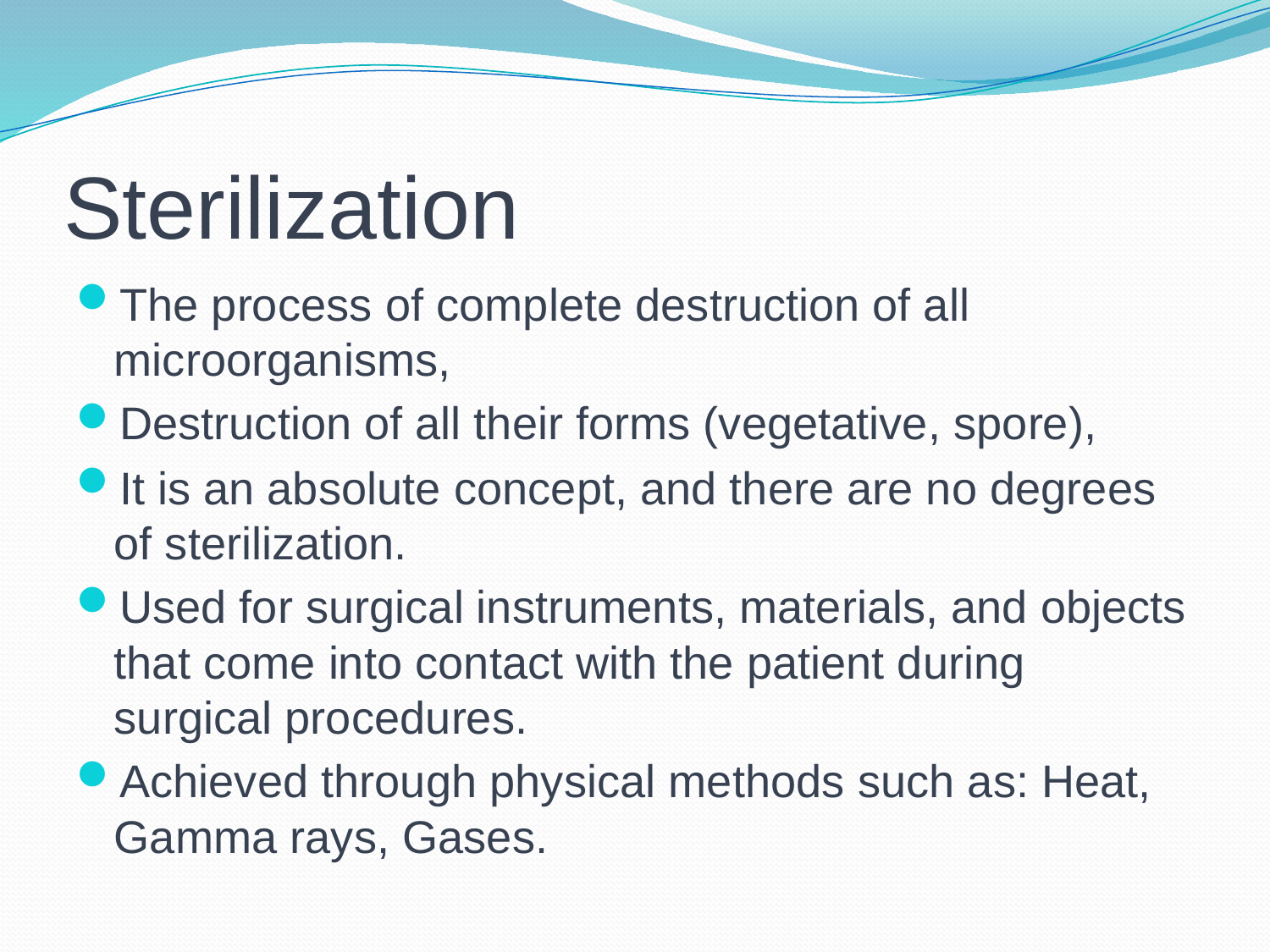

# Sterilization
The process of complete destruction of all microorganisms,
Destruction of all their forms (vegetative, spore),
It is an absolute concept, and there are no degrees of sterilization.
Used for surgical instruments, materials, and objects that come into contact with the patient during surgical procedures.
Achieved through physical methods such as: Heat, Gamma rays, Gases.